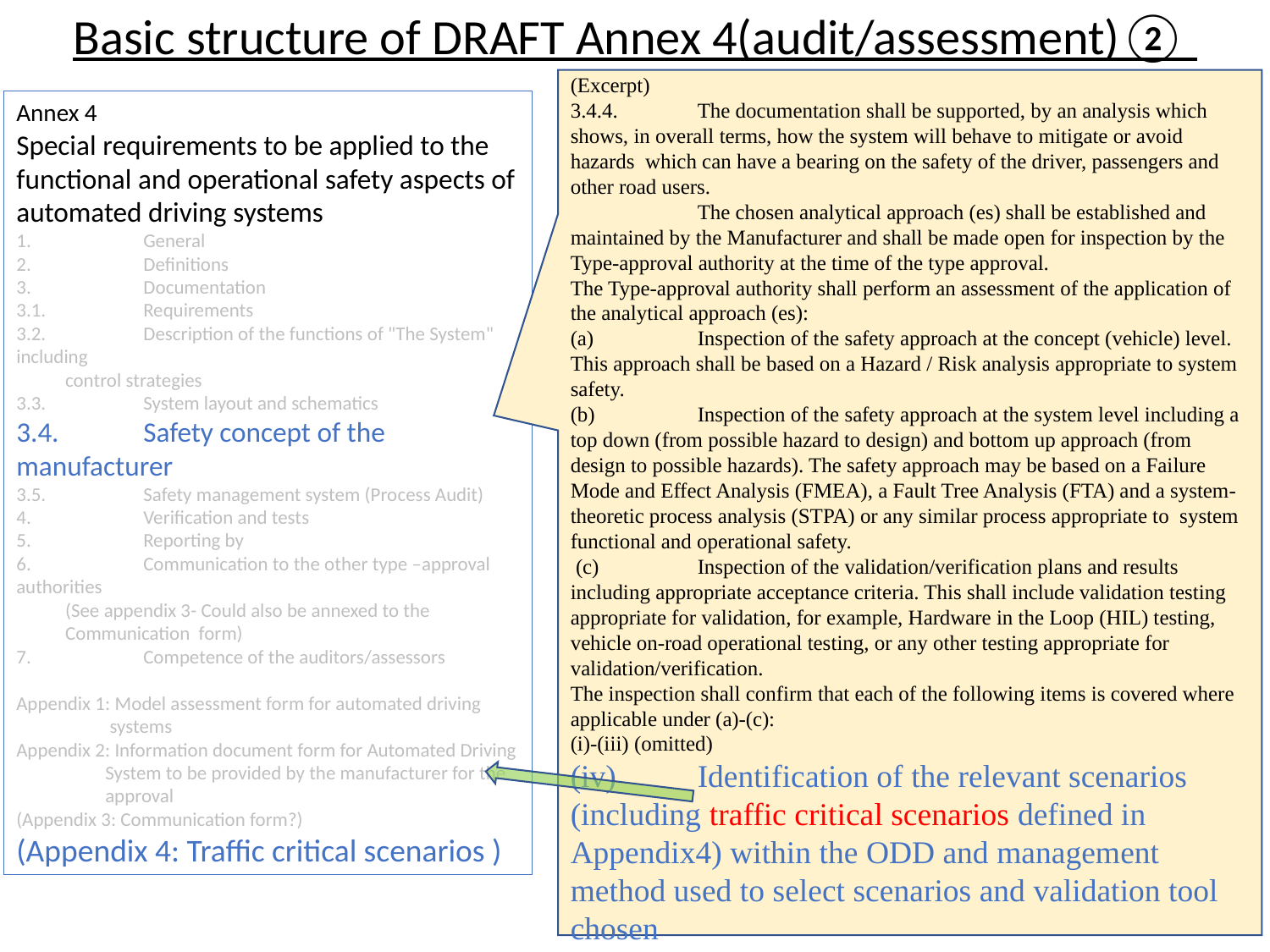

Basic structure of DRAFT Annex 4(audit/assessment)②
(Excerpt)
3.4.4.	The documentation shall be supported, by an analysis which shows, in overall terms, how the system will behave to mitigate or avoid hazards  which can have a bearing on the safety of the driver, passengers and other road users.
	The chosen analytical approach (es) shall be established and maintained by the Manufacturer and shall be made open for inspection by the Type-approval authority at the time of the type approval.
The Type-approval authority shall perform an assessment of the application of the analytical approach (es):
(a)	Inspection of the safety approach at the concept (vehicle) level.
This approach shall be based on a Hazard / Risk analysis appropriate to system safety.
(b)	Inspection of the safety approach at the system level including a top down (from possible hazard to design) and bottom up approach (from design to possible hazards). The safety approach may be based on a Failure Mode and Effect Analysis (FMEA), a Fault Tree Analysis (FTA) and a system-theoretic process analysis (STPA) or any similar process appropriate to  system functional and operational safety.
 (c)	Inspection of the validation/verification plans and results including appropriate acceptance criteria. This shall include validation testing appropriate for validation, for example, Hardware in the Loop (HIL) testing, vehicle on-road operational testing, or any other testing appropriate for validation/verification.
The inspection shall confirm that each of the following items is covered where applicable under (a)-(c):
(i)-(iii) (omitted)
(iv)	Identification of the relevant scenarios (including traffic critical scenarios defined in Appendix4) within the ODD and management method used to select scenarios and validation tool chosen

Annex 4
Special requirements to be applied to the functional and operational safety aspects of automated driving systems
1.	General
2.	Definitions
3.	Documentation
3.1.	Requirements
3.2.	Description of the functions of "The System" including
           control strategies
3.3.	System layout and schematics
3.4.	Safety concept of the manufacturer
3.5.	Safety management system (Process Audit)
4.	Verification and tests
5.	Reporting by
6. 	Communication to the other type –approval authorities
           (See appendix 3- Could also be annexed to the
           Communication  form)
7.	Competence of the auditors/assessors

Appendix 1: Model assessment form for automated driving
                     systems
Appendix 2: Information document form for Automated Driving
                    System to be provided by the manufacturer for the
                    approval
(Appendix 3: Communication form?)
(Appendix 4: Traffic critical scenarios )